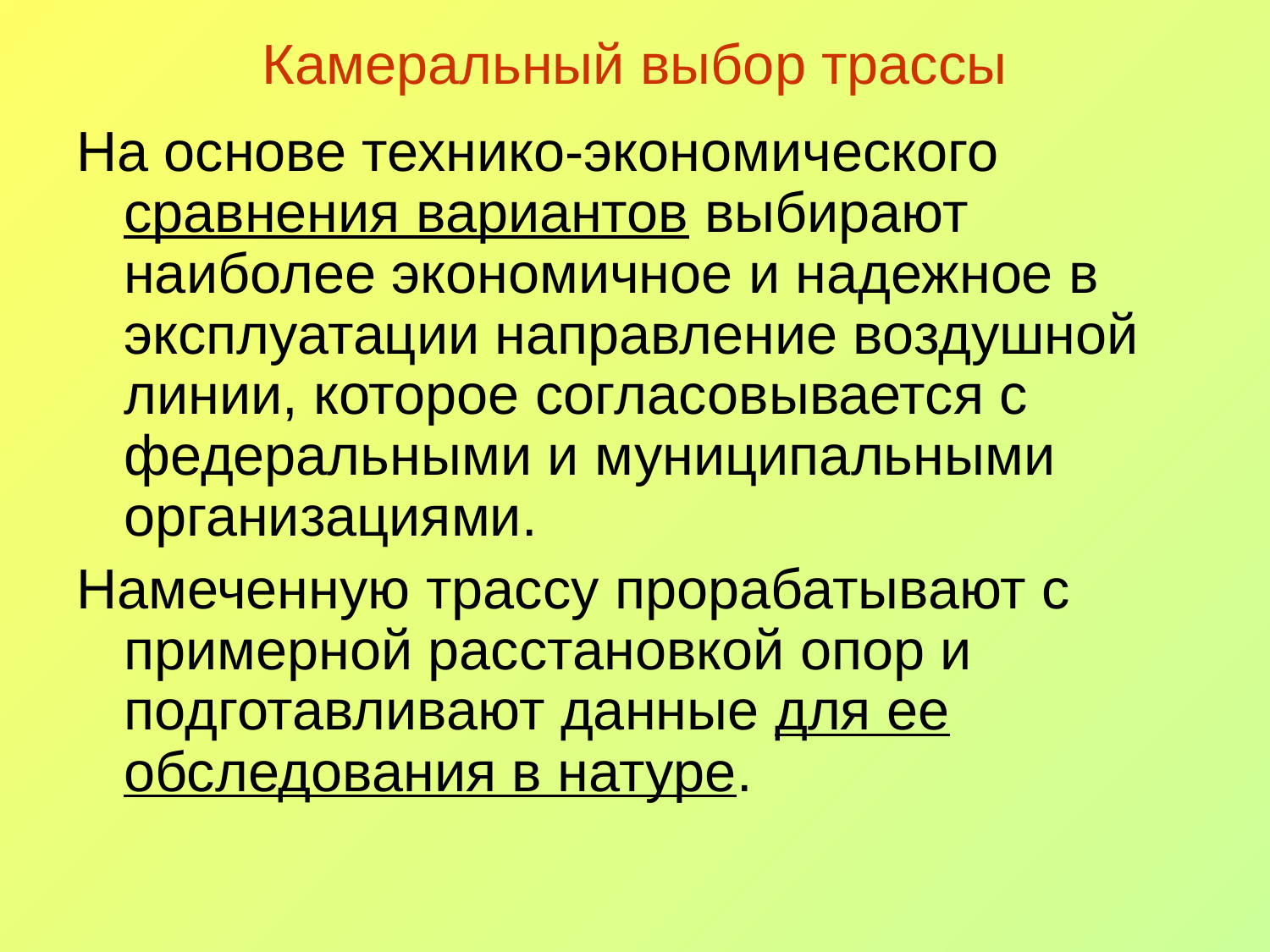

# Камеральный выбор трассы
На основе технико-экономического сравнения вариантов выбирают наиболее экономичное и надежное в эксплуатации направление воздушной линии, которое согласовывается с федеральными и муниципальными организациями.
Намеченную трассу прорабатывают с примерной расстановкой опор и подготавливают данные для ее обследования в натуре.